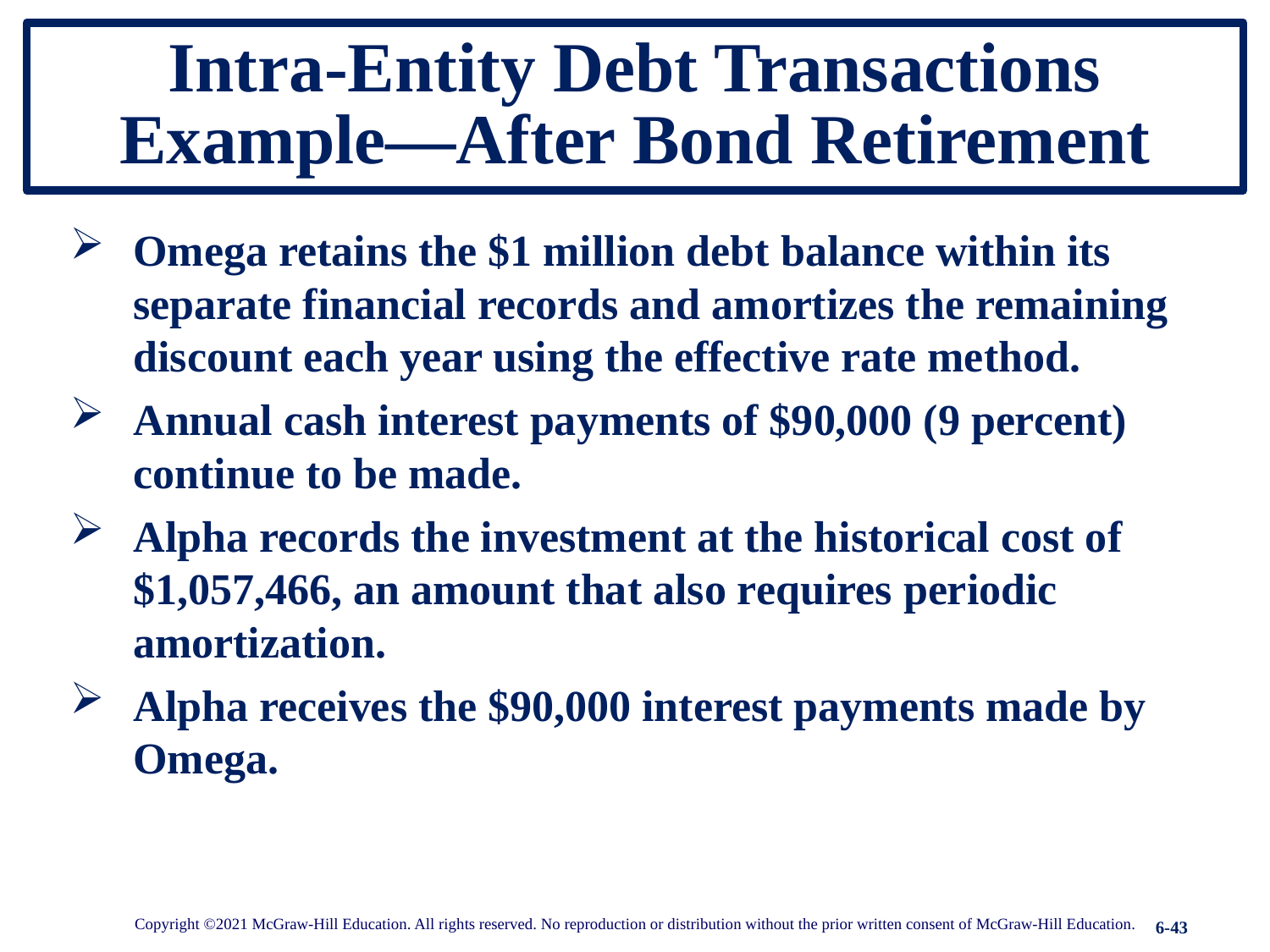

# Intra-Entity Debt Transactions Example—After Bond Retirement
Omega retains the $1 million debt balance within its separate financial records and amortizes the remaining discount each year using the effective rate method.
Annual cash interest payments of $90,000 (9 percent) continue to be made.
Alpha records the investment at the historical cost of $1,057,466, an amount that also requires periodic amortization.
Alpha receives the $90,000 interest payments made by Omega.
Copyright ©2021 McGraw-Hill Education. All rights reserved. No reproduction or distribution without the prior written consent of McGraw-Hill Education.
6-43